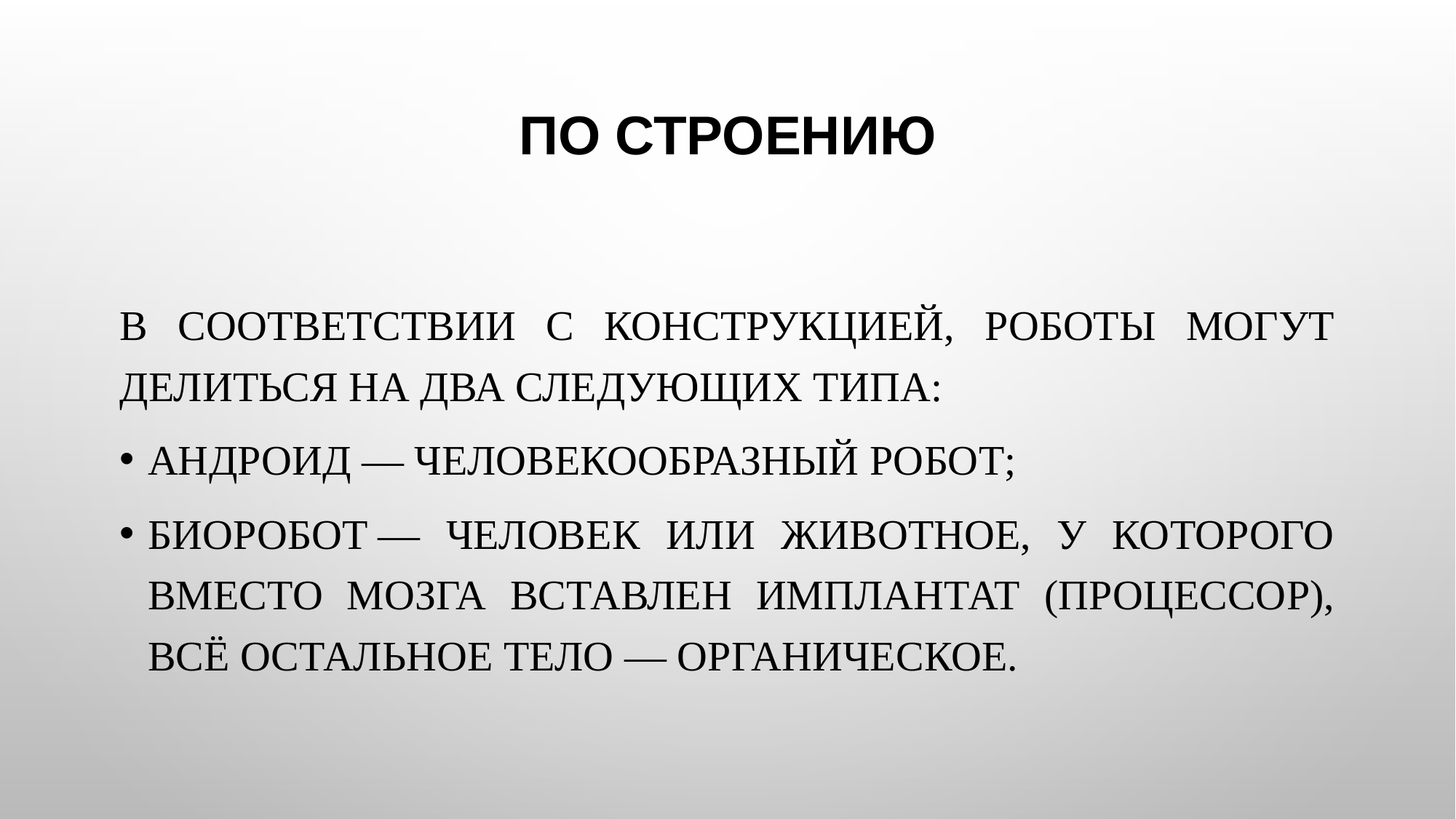

# По строению
В соответствии с конструкцией, роботы могут делиться на два следующих типа:
Андроид — человекообразный робот;
Биоробот — человек или животное, у которого вместо мозга вставлен имплантат (процессор), всё остальное тело — органическое.